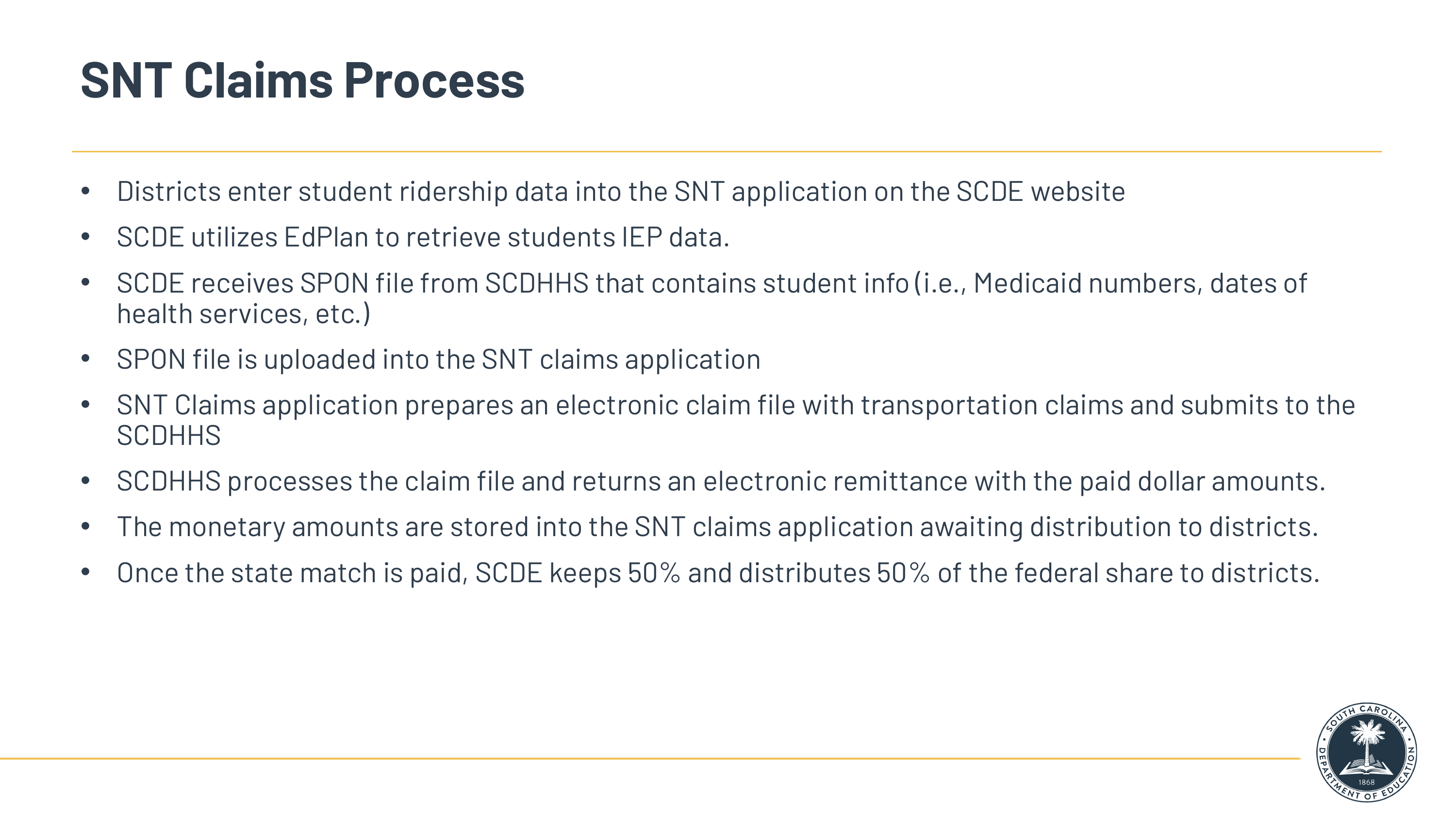

# SNT Claims Process
Districts enter student ridership data into the SNT application on the SCDE website
SCDE utilizes EdPlan to retrieve students IEP data.
SCDE receives SPON file from SCDHHS that contains student info (i.e., Medicaid numbers, dates of health services, etc.)
SPON file is uploaded into the SNT claims application
SNT Claims application prepares an electronic claim file with transportation claims and submits to the SCDHHS
SCDHHS processes the claim file and returns an electronic remittance with the paid dollar amounts.
The monetary amounts are stored into the SNT claims application awaiting distribution to districts.
Once the state match is paid, SCDE keeps 50% and distributes 50% of the federal share to districts.